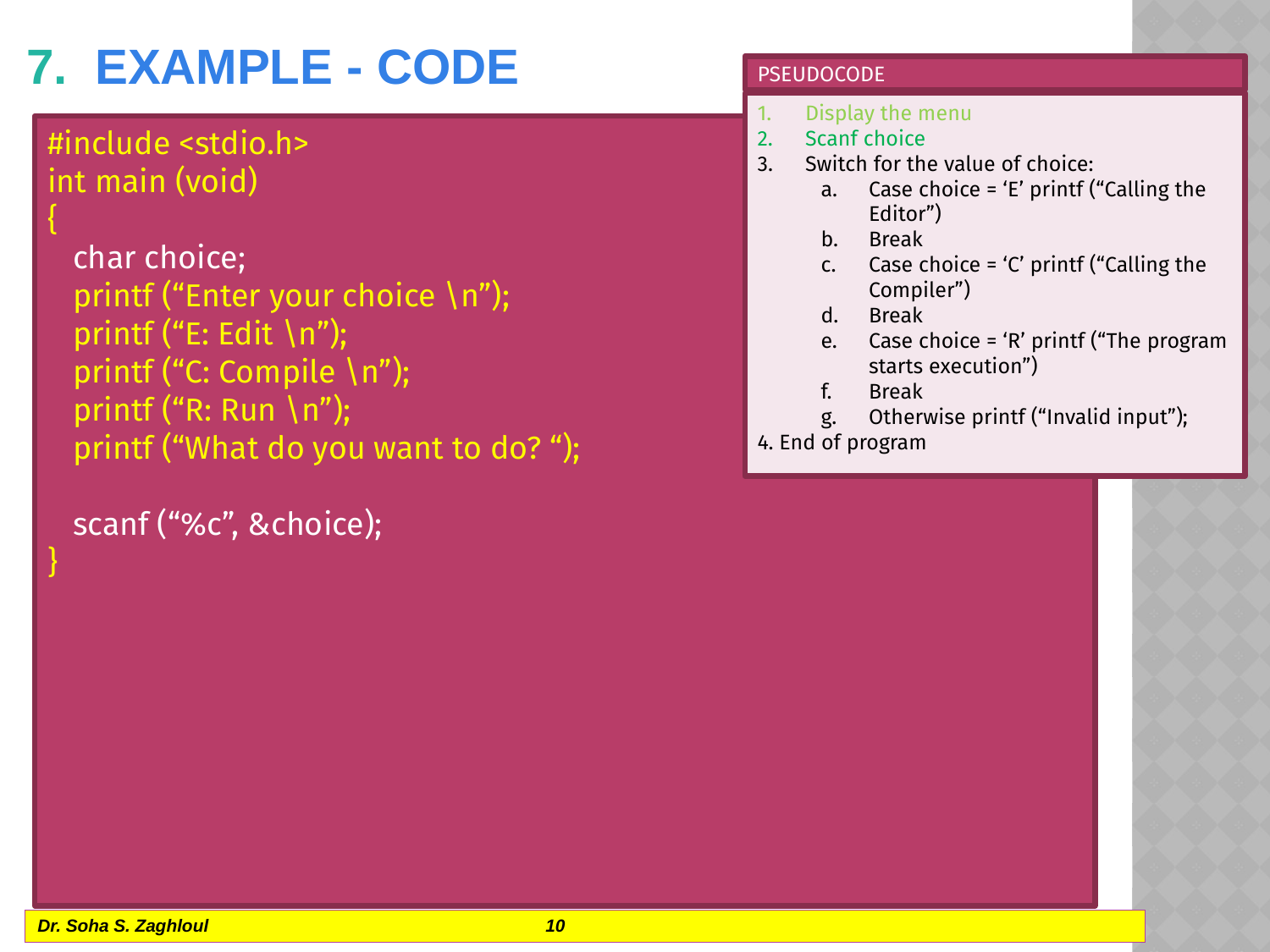

7.  example - CODE
PSEUDOCODE
Display the menu
Scanf choice
Switch for the value of choice:
Case choice = ‘E’ printf (“Calling the Editor”)
Break
Case choice = ‘C’ printf (“Calling the Compiler”)
Break
Case choice = ‘R’ printf (“The program starts execution”)
Break
Otherwise printf (“Invalid input”);
4. End of program

#include <stdio.h>
int main (void)
{
   char choice;
   printf (“Enter your choice \n”);
   printf (“E: Edit \n”);
   printf (“C: Compile \n”);
   printf (“R: Run \n”);
   printf (“What do you want to do? “);

   scanf (“%c”, &choice);
}
Dr. Soha S. Zaghloul			10